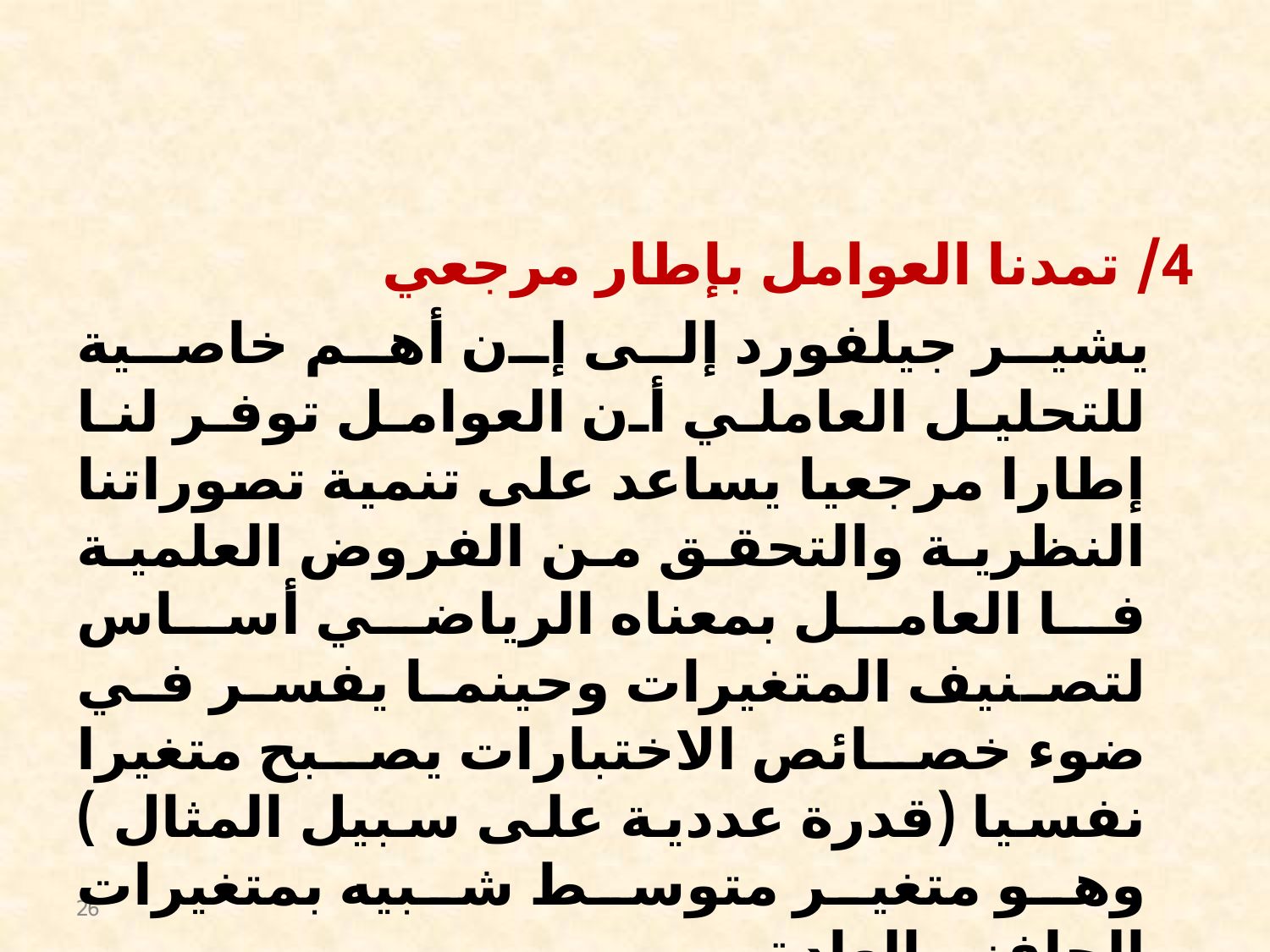

#
4/ تمدنا العوامل بإطار مرجعي
   يشير جيلفورد إلى إن أهم خاصية للتحليل العاملي أن العوامل توفر لنا إطارا مرجعيا يساعد على تنمية تصوراتنا النظرية والتحقق من الفروض العلمية فا العامل بمعناه الرياضي أساس لتصنيف المتغيرات وحينما يفسر في ضوء خصائص الاختبارات يصبح متغيرا نفسيا (قدرة عددية على سبيل المثال ) وهو متغير متوسط شبيه بمتغيرات الحافز والعادة
26